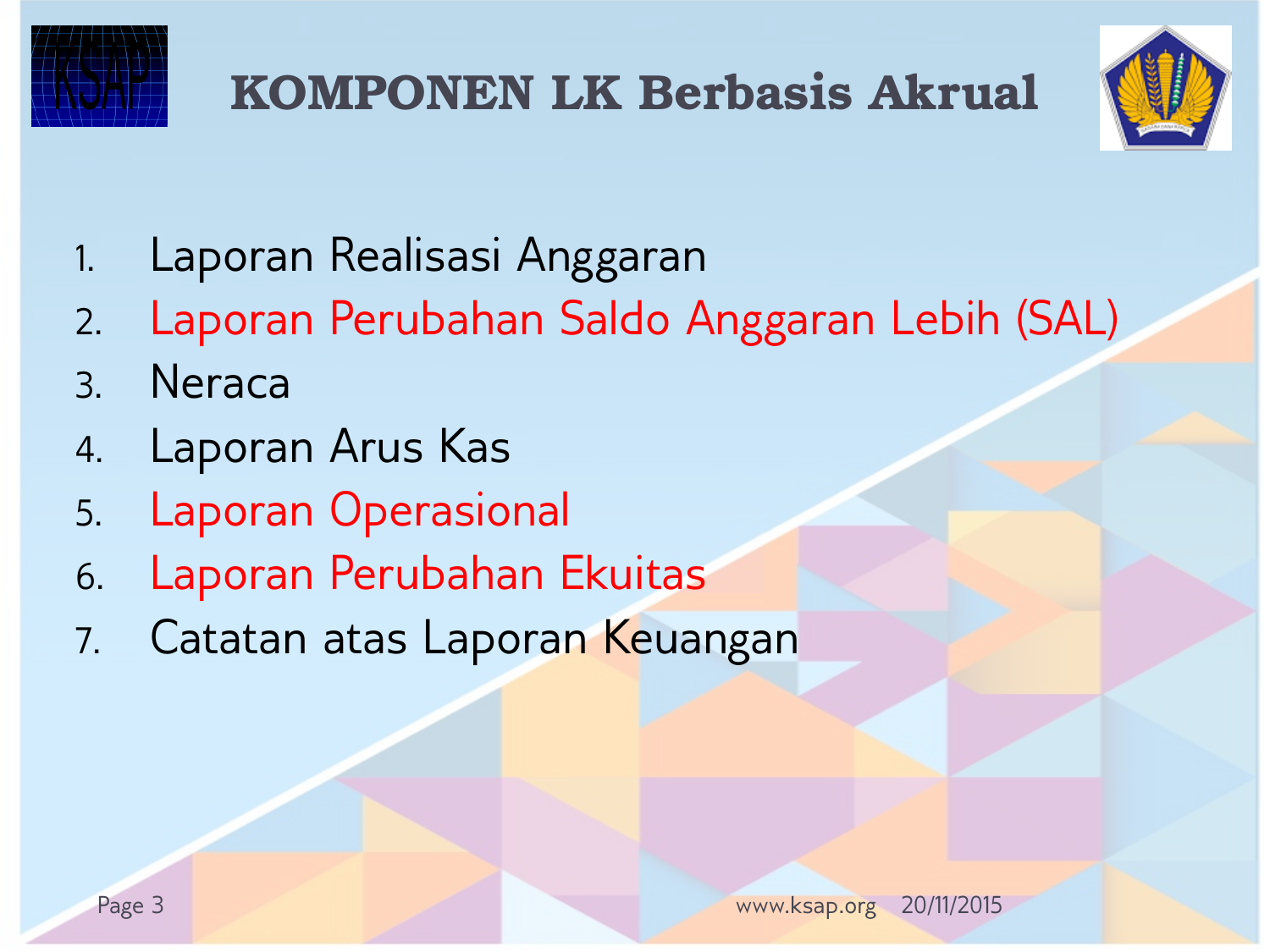

# KOMPONEN LK Berbasis Akrual
Laporan Realisasi Anggaran
Laporan Perubahan Saldo Anggaran Lebih (SAL)
Neraca
Laporan Arus Kas
Laporan Operasional
Laporan Perubahan Ekuitas
Catatan atas Laporan Keuangan
Page 3
www.ksap.org
20/11/2015